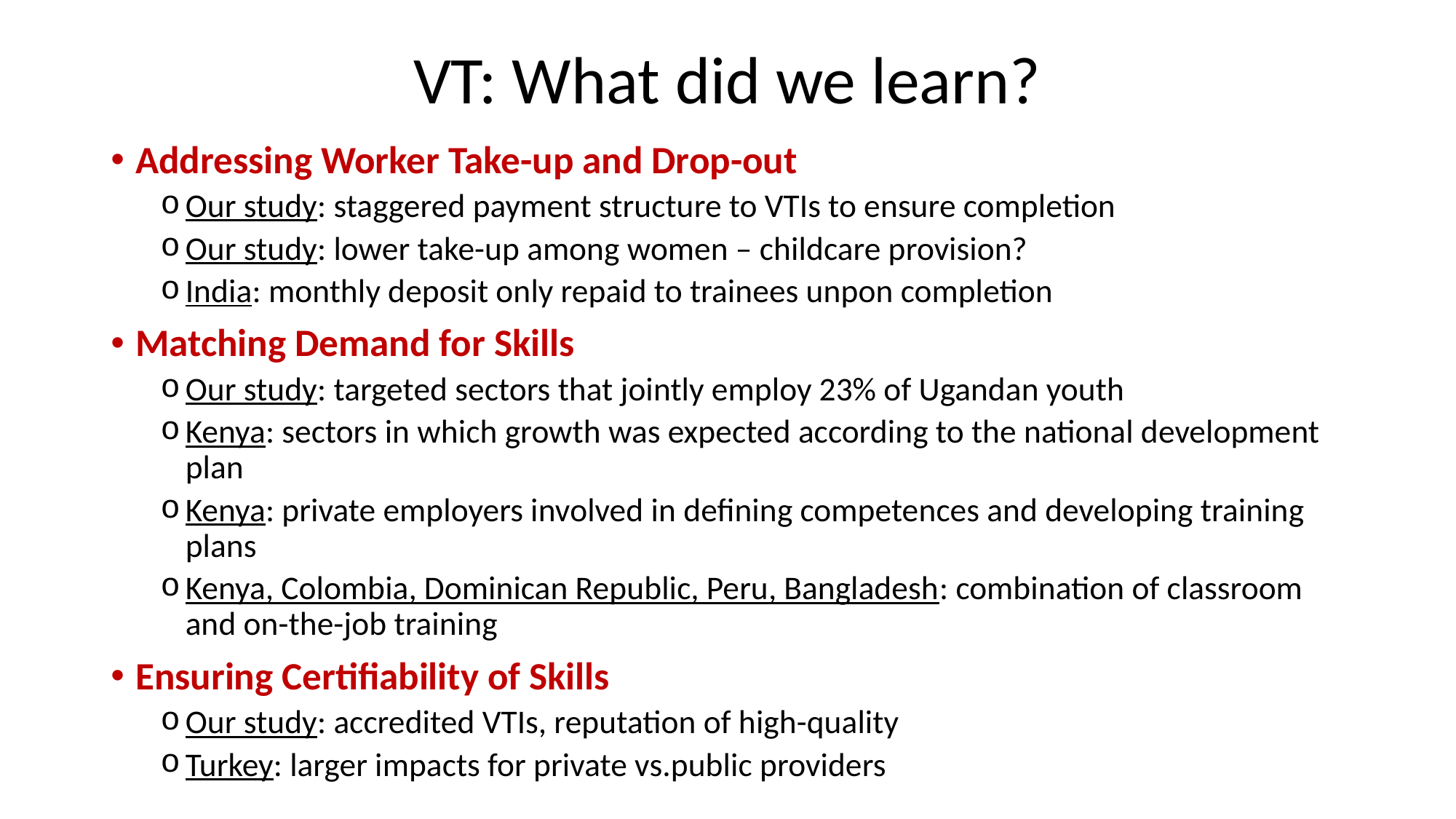

# VT: What did we learn?
Addressing Worker Take-up and Drop-out
Our study: staggered payment structure to VTIs to ensure completion
Our study: lower take-up among women – childcare provision?
India: monthly deposit only repaid to trainees unpon completion
Matching Demand for Skills
Our study: targeted sectors that jointly employ 23% of Ugandan youth
Kenya: sectors in which growth was expected according to the national development plan
Kenya: private employers involved in defining competences and developing training plans
Kenya, Colombia, Dominican Republic, Peru, Bangladesh: combination of classroom and on-the-job training
Ensuring Certifiability of Skills
Our study: accredited VTIs, reputation of high-quality
Turkey: larger impacts for private vs.public providers